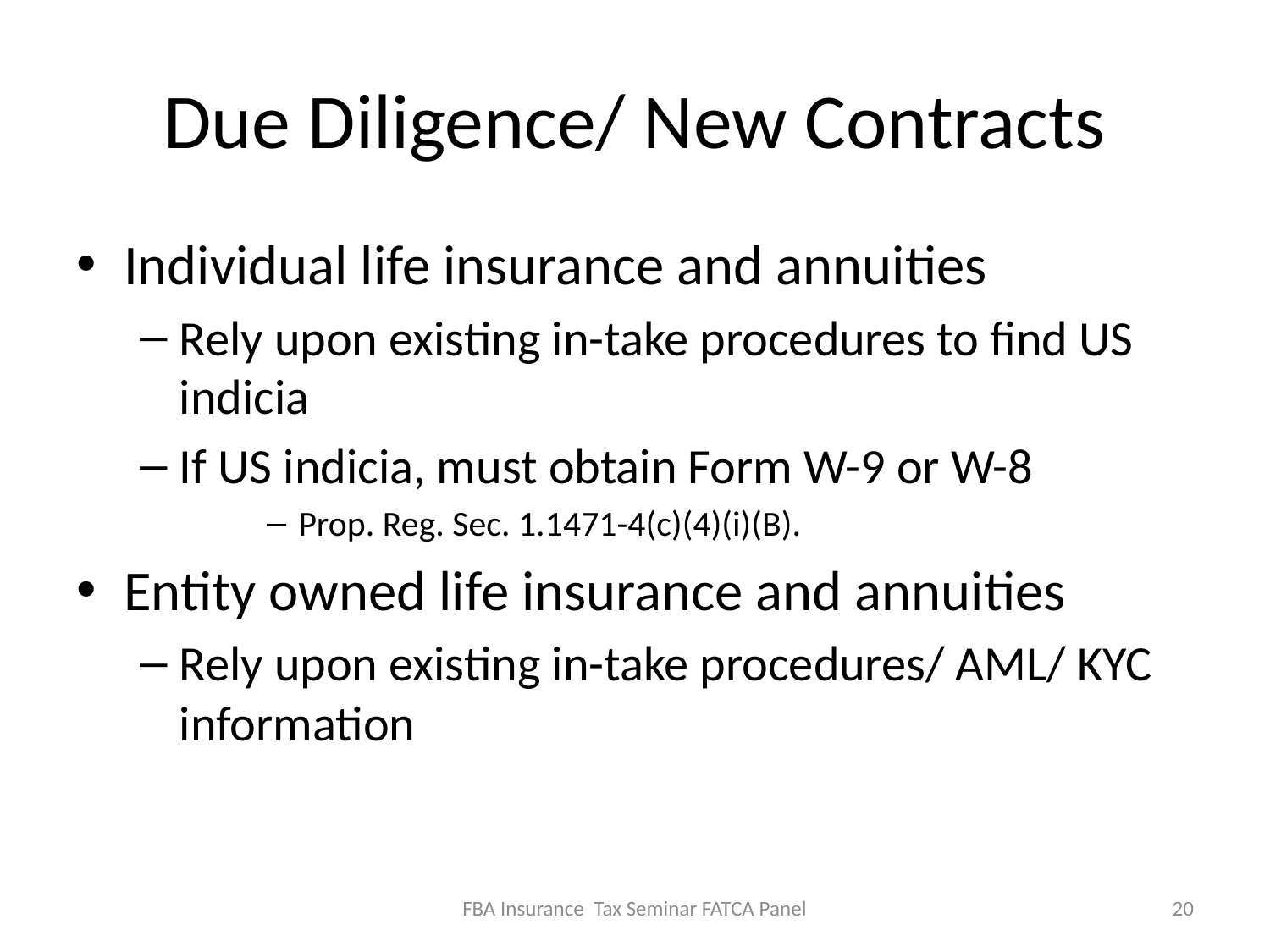

# Due Diligence/ New Contracts
Individual life insurance and annuities
Rely upon existing in-take procedures to find US indicia
If US indicia, must obtain Form W-9 or W-8
Prop. Reg. Sec. 1.1471-4(c)(4)(i)(B).
Entity owned life insurance and annuities
Rely upon existing in-take procedures/ AML/ KYC information

FBA Insurance  Tax Seminar FATCA Panel
20